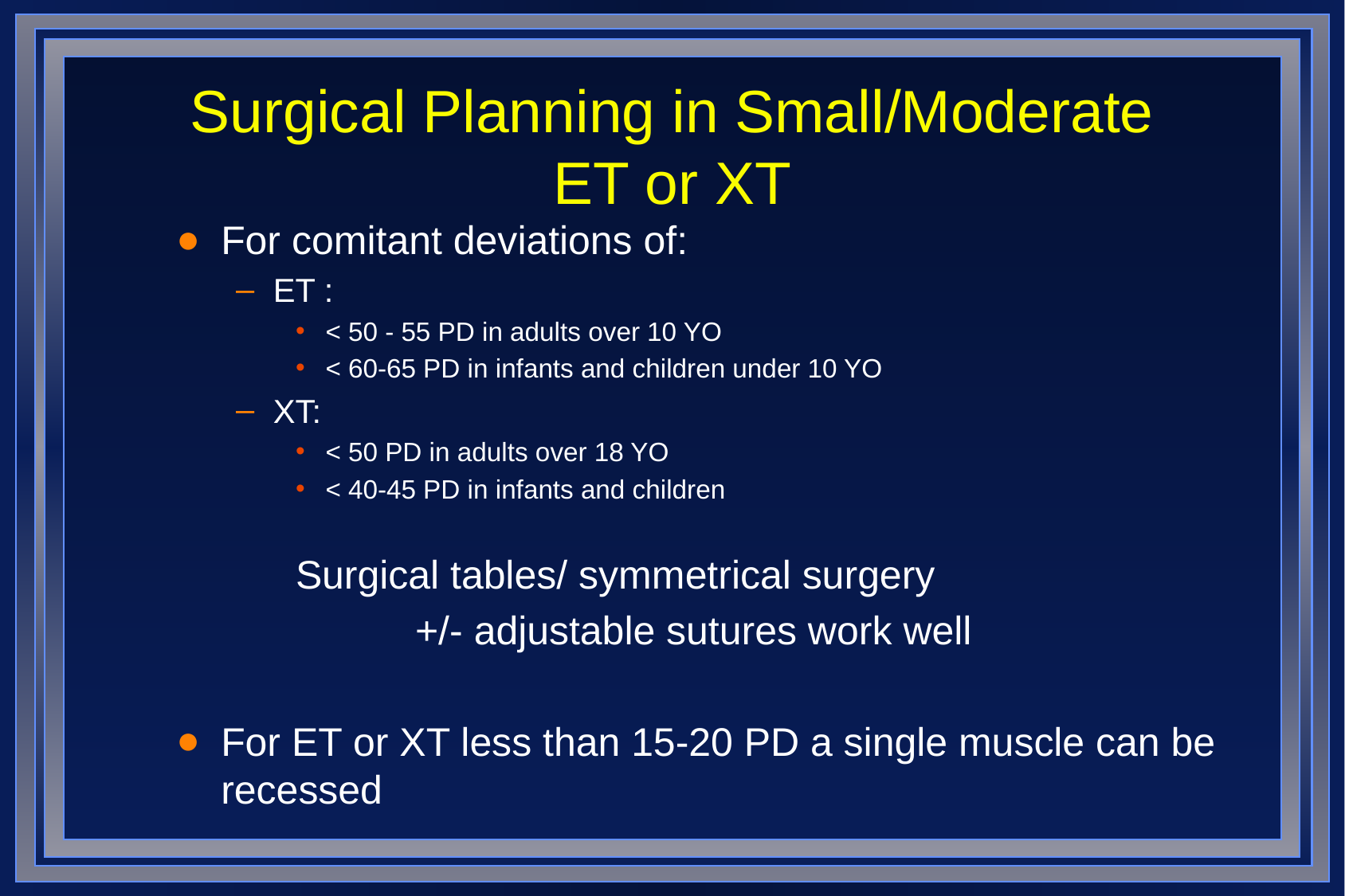

# Surgical Planning in Small/Moderate ET or XT
For comitant deviations of:
ET :
< 50 - 55 PD in adults over 10 YO
< 60-65 PD in infants and children under 10 YO
XT:
< 50 PD in adults over 18 YO
< 40-45 PD in infants and children

	Surgical tables/ symmetrical surgery
		+/- adjustable sutures work well

For ET or XT less than 15-20 PD a single muscle can be recessed